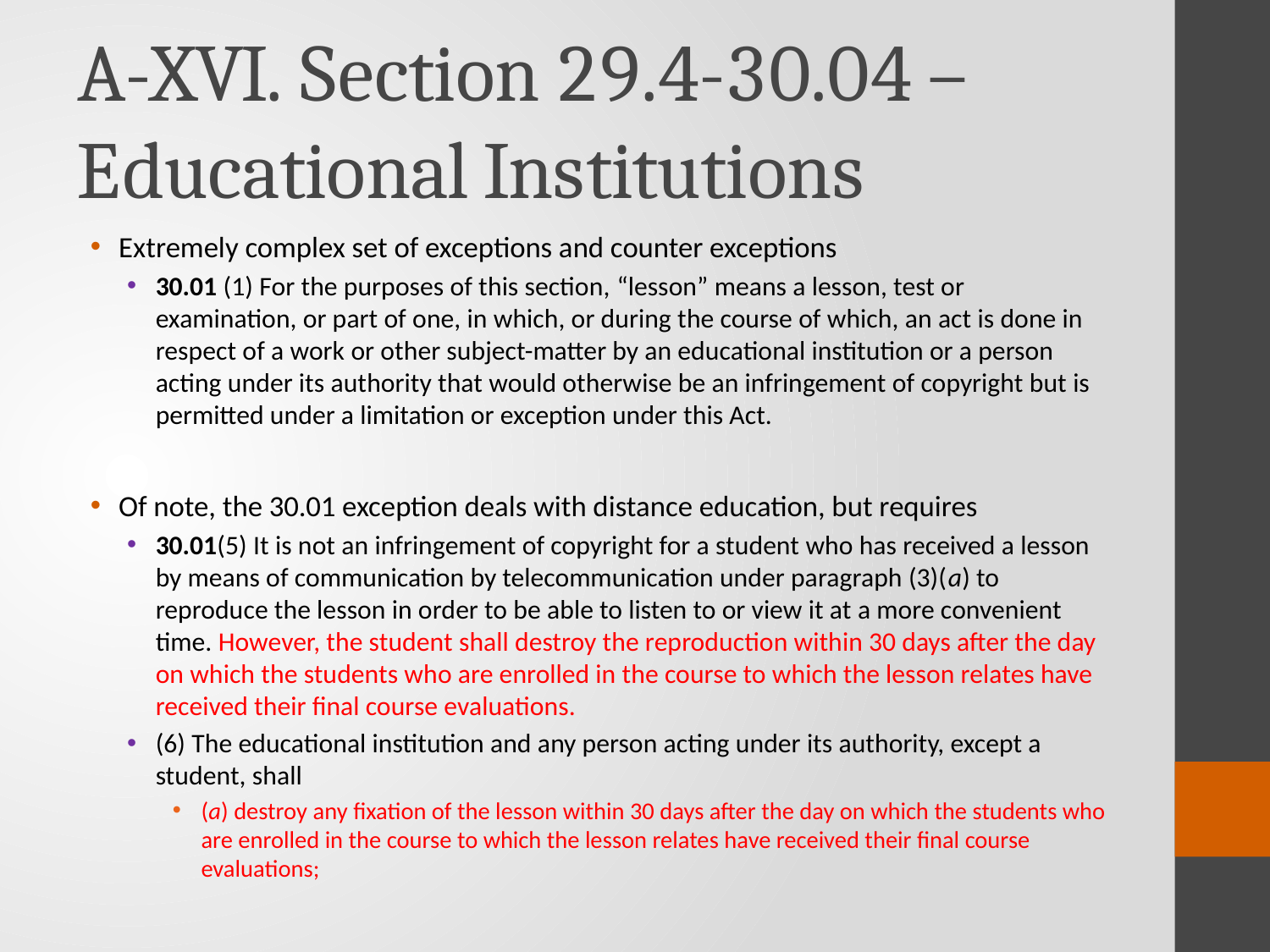

# A-XVI. Section 29.4-30.04 – Educational Institutions
Extremely complex set of exceptions and counter exceptions
30.01 (1) For the purposes of this section, “lesson” means a lesson, test or examination, or part of one, in which, or during the course of which, an act is done in respect of a work or other subject-matter by an educational institution or a person acting under its authority that would otherwise be an infringement of copyright but is permitted under a limitation or exception under this Act.

Of note, the 30.01 exception deals with distance education, but requires
30.01(5) It is not an infringement of copyright for a student who has received a lesson by means of communication by telecommunication under paragraph (3)(a) to reproduce the lesson in order to be able to listen to or view it at a more convenient time. However, the student shall destroy the reproduction within 30 days after the day on which the students who are enrolled in the course to which the lesson relates have received their final course evaluations.
(6) The educational institution and any person acting under its authority, except a student, shall
(a) destroy any fixation of the lesson within 30 days after the day on which the students who are enrolled in the course to which the lesson relates have received their final course evaluations;